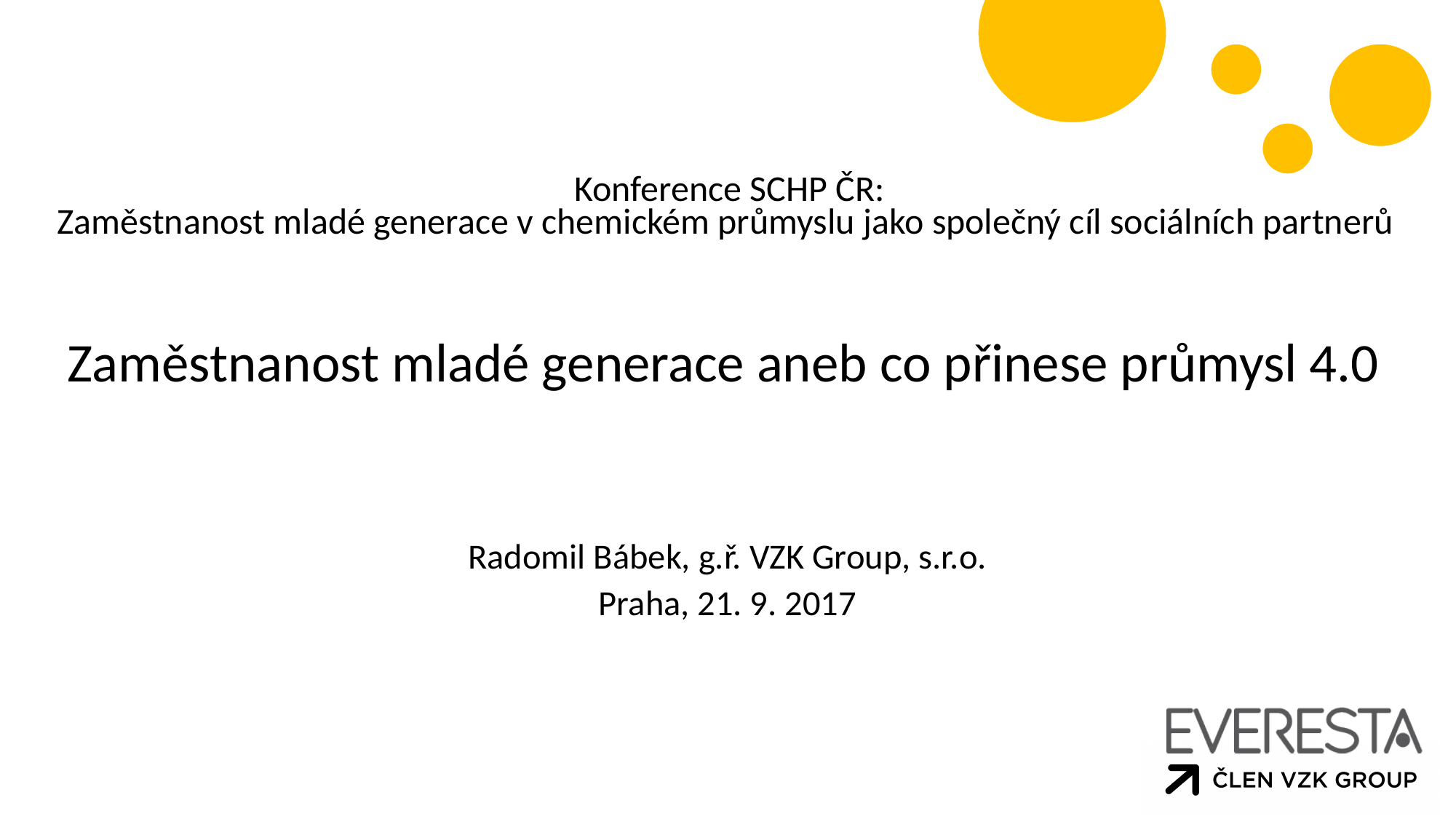

# Konference SCHP ČR: Zaměstnanost mladé generace v chemickém průmyslu jako společný cíl sociálních partnerů Zaměstnanost mladé generace aneb co přinese průmysl 4.0

Radomil Bábek, g.ř. VZK Group, s.r.o.
Praha, 21. 9. 2017